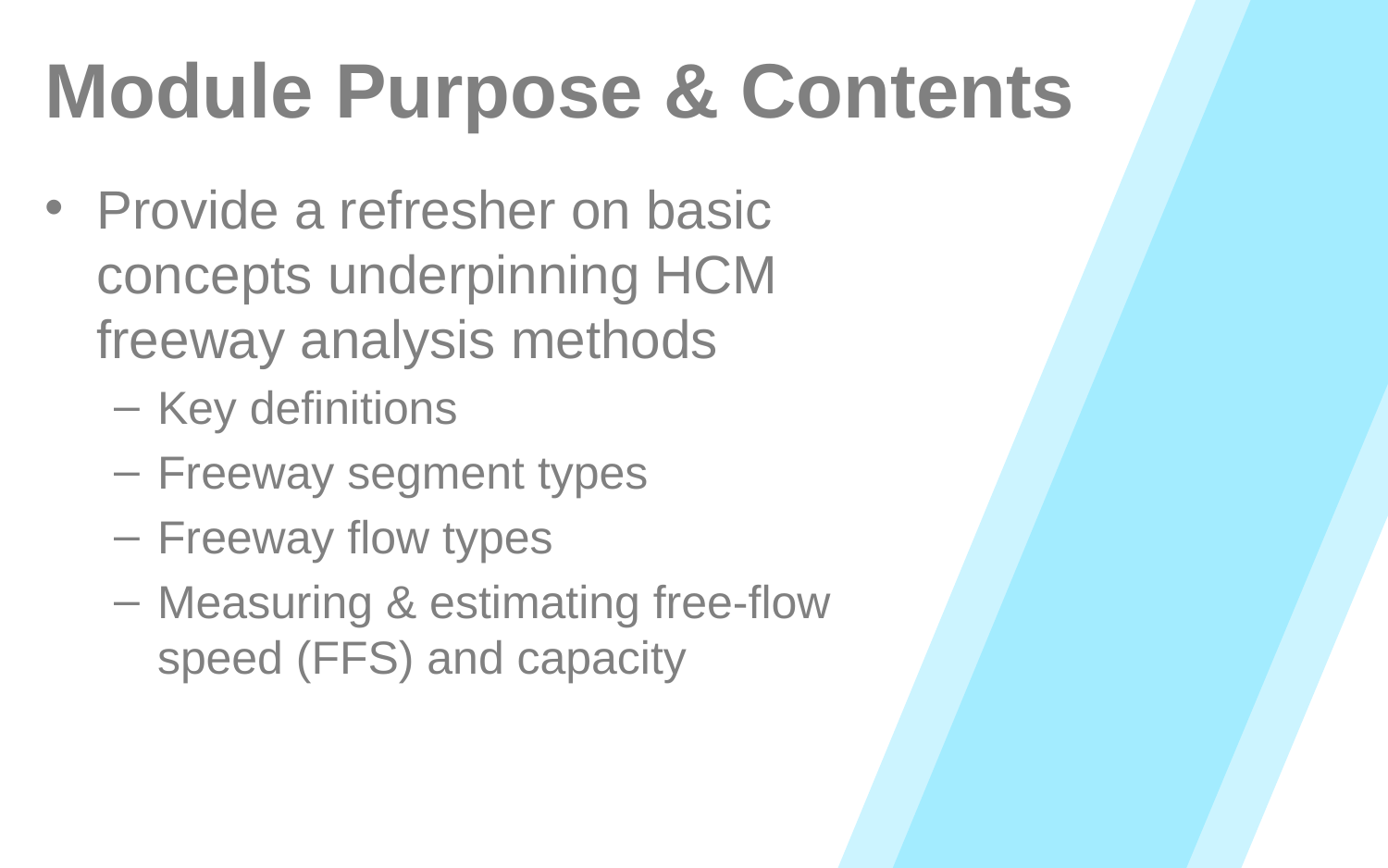

# Module Purpose & Contents
Provide a refresher on basic concepts underpinning HCM freeway analysis methods
Key definitions
Freeway segment types
Freeway flow types
Measuring & estimating free-flow speed (FFS) and capacity